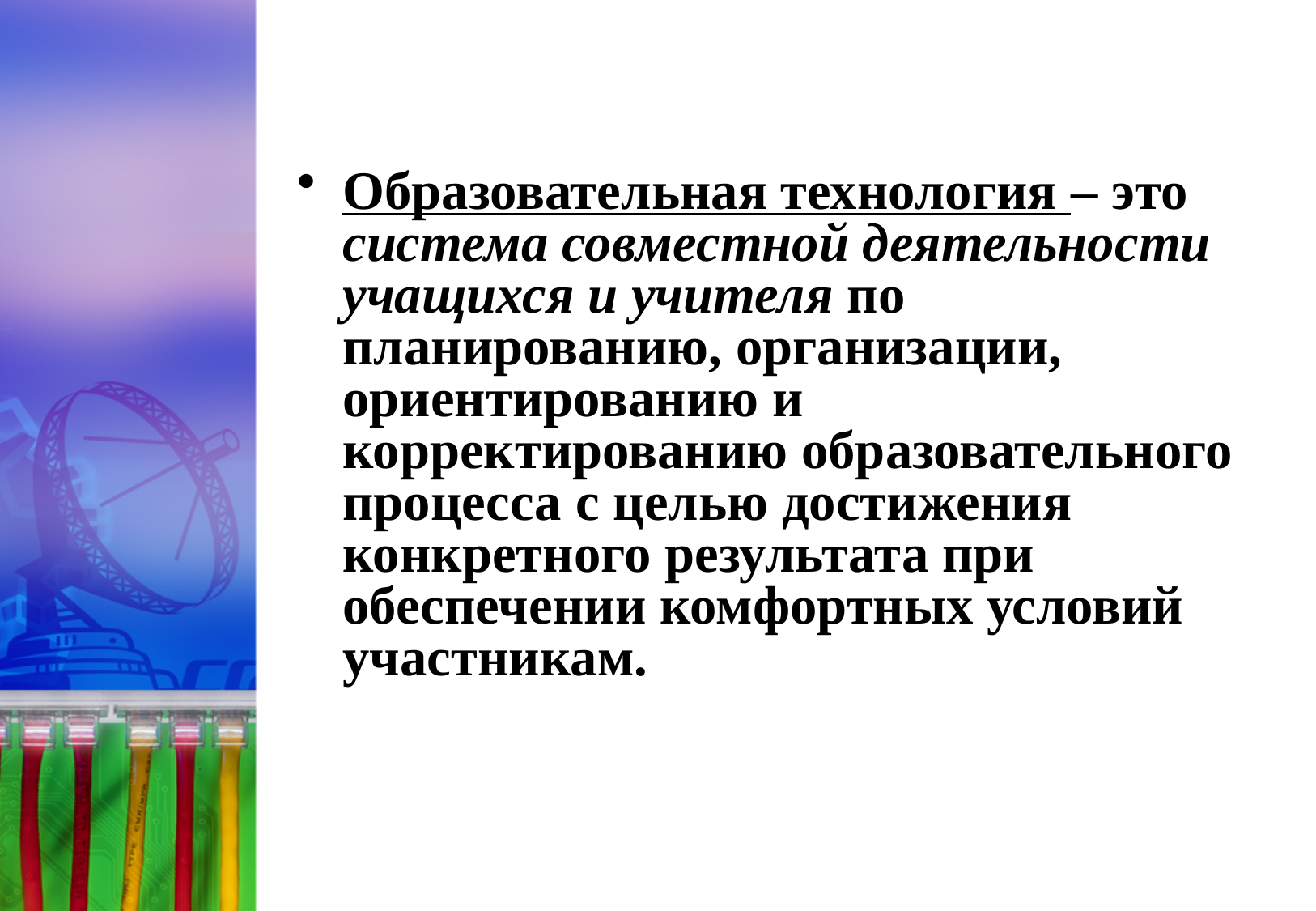

Образовательная технология – это система совместной деятельности учащихся и учителя по планированию, организации, ориентированию и корректированию образовательного процесса с целью достижения конкретного результата при обеспечении комфортных условий участникам.